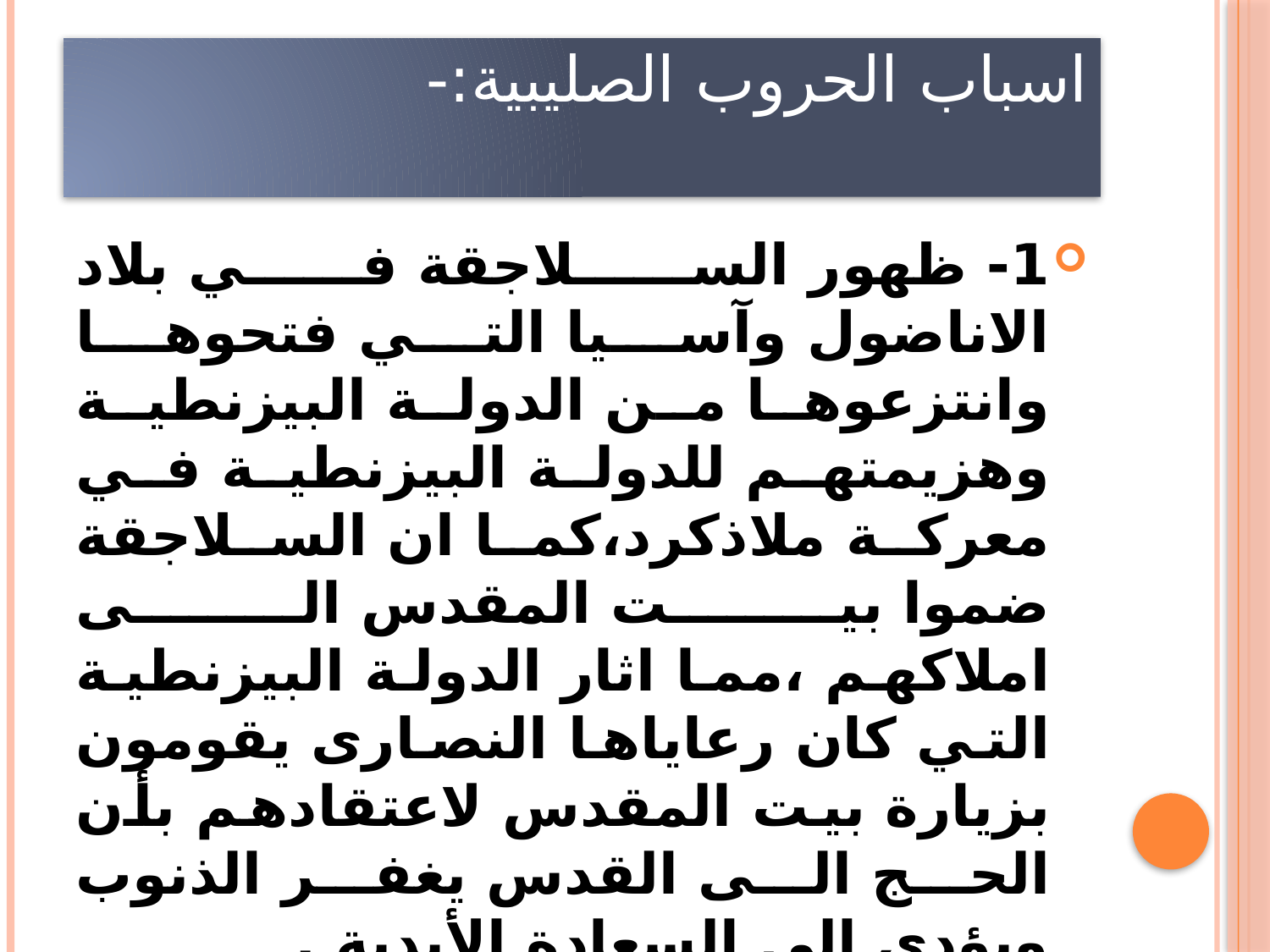

# اسباب الحروب الصليبية:-
1- ظهور السلاجقة في بلاد الاناضول وآسيا التي فتحوها وانتزعوها من الدولة البيزنطية وهزيمتهم للدولة البيزنطية في معركة ملاذكرد،كما ان السلاجقة ضموا بيت المقدس الى املاكهم ،مما اثار الدولة البيزنطية التي كان رعاياها النصارى يقومون بزيارة بيت المقدس لاعتقادهم بأن الحج الى القدس يغفر الذنوب ويؤدي الى السعادة الأبدية .
2- ظهور الروح الحربية في الكنيسة ،تلك الروح التي اصبحت مصدرا لحروب دموية استمرت عدة قرون ،وذلك يرجع الى دخول العناصر المتبربرة في الدين المسيحي واحتفاضها بنزعتها الحربية قبل اعتناق هذا الدين .